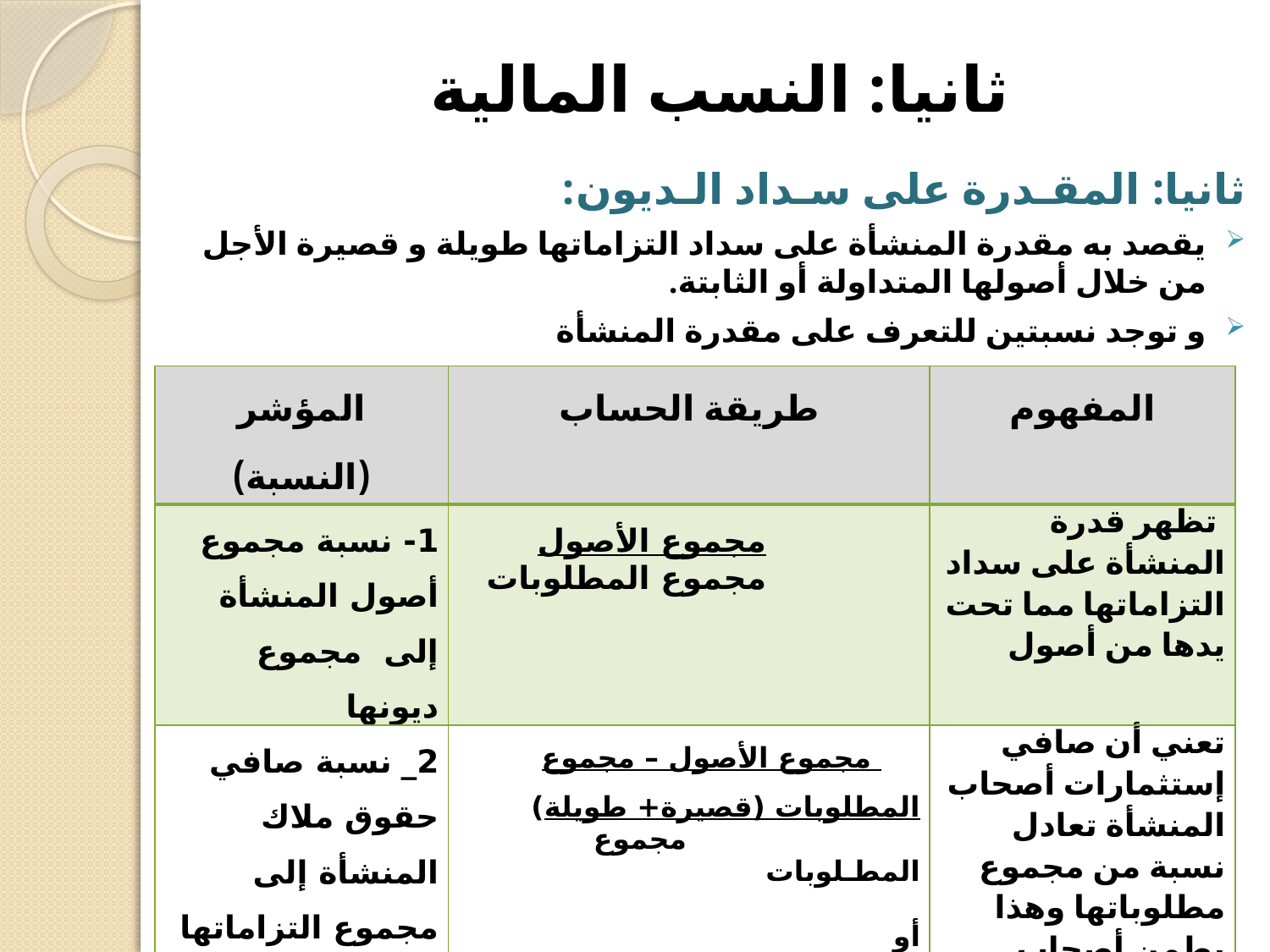

# ثانيا: النسب المالية
ثانيا: المقـدرة على سـداد الـديون:
يقصد به مقدرة المنشأة على سداد التزاماتها طويلة و قصيرة الأجل من خلال أصولها المتداولة أو الثابتة.
و توجد نسبتين للتعرف على مقدرة المنشأة

| المؤشر (النسبة) | طريقة الحساب | المفهوم |
| --- | --- | --- |
| 1- نسبة مجموع أصول المنشأة إلى مجموع ديونها | مجموع الأصول مجموع المطلوبات | تظهر قدرة المنشأة على سداد التزاماتها مما تحت يدها من أصول |
| 2\_ نسبة صافي حقوق ملاك المنشأة إلى مجموع التزاماتها | مجموع الأصول – مجموع المطلوبات (قصيرة+ طويلة) مجموع المطـلوبات أو صافي حقوق ملاك مجموع المطـلوبات | تعني أن صافي إستثمارات أصحاب المنشأة تعادل نسبة من مجموع مطلوباتها وهذا يطمن أصحاب المنشأة وأصحاب الديون ن أن لديهم ما يغطي التزاماتهم ويزيد أو معرفة مدى قدرة حقوق الملاك على تغطية التزامات الشركة |